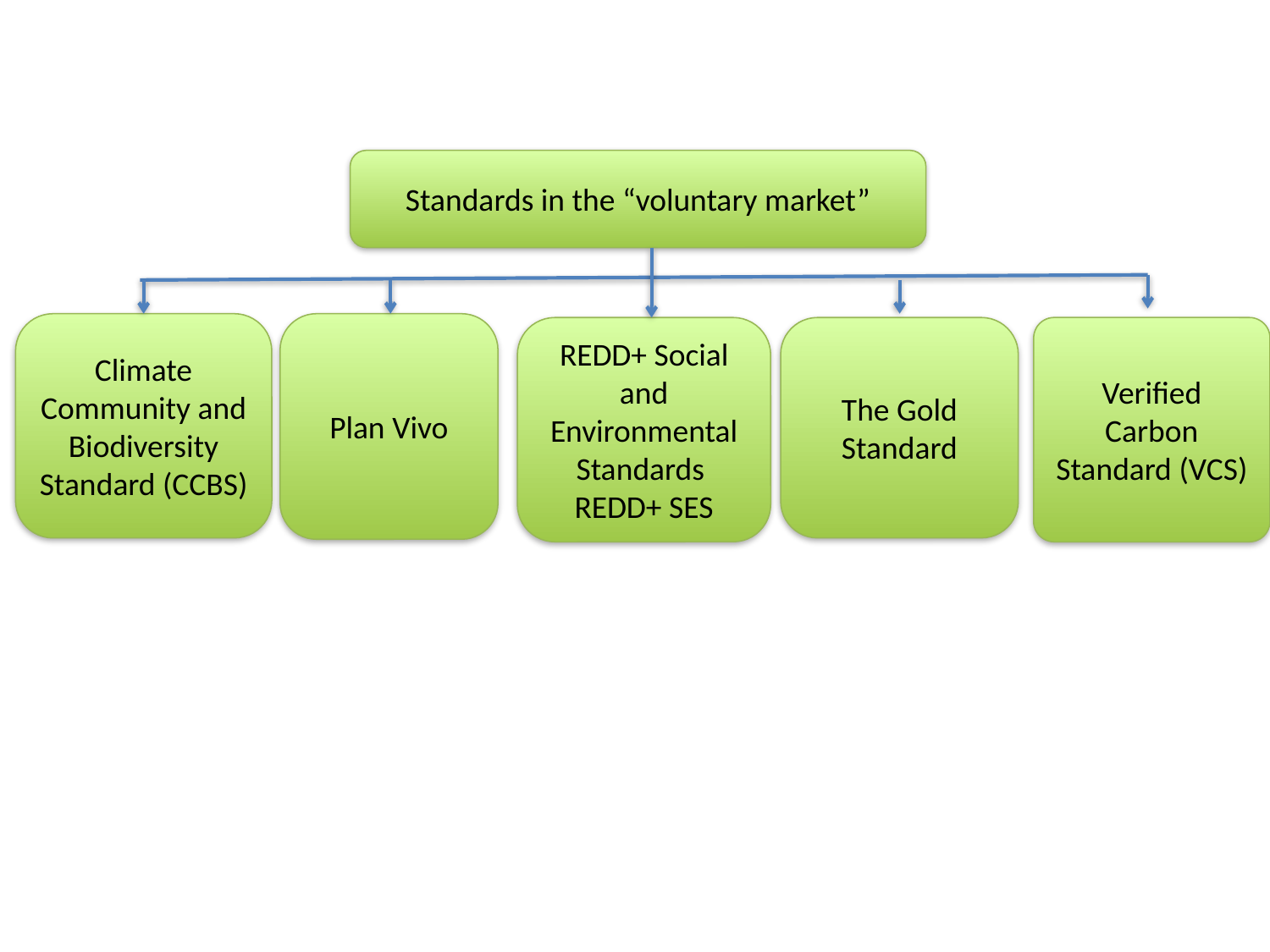

Standards in the “voluntary market”
Climate Community and Biodiversity Standard (CCBS)
Plan Vivo
Verified Carbon Standard (VCS)
REDD+ Social and Environmental Standards  REDD+ SES
The Gold Standard